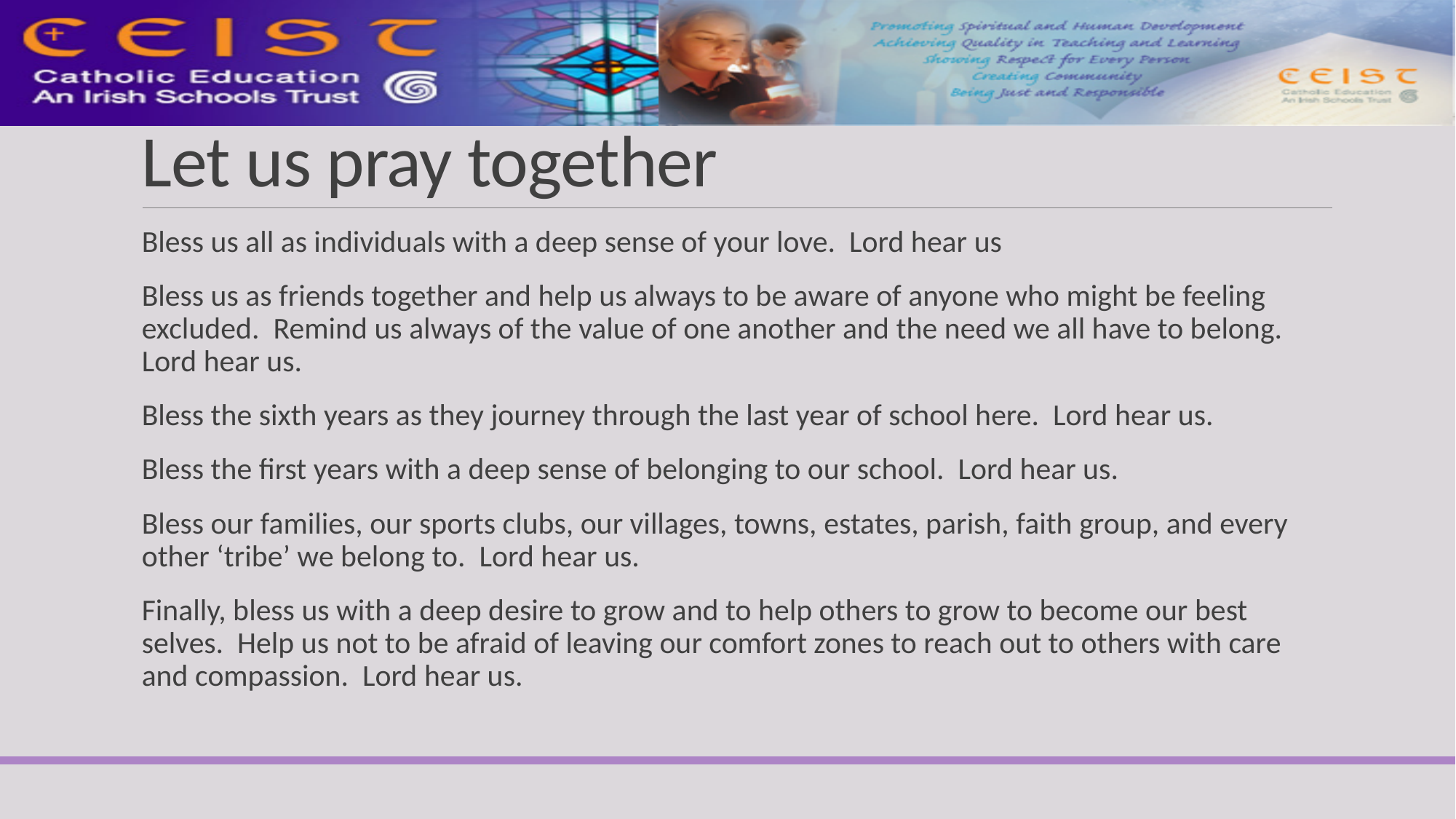

# Let us pray together
Bless us all as individuals with a deep sense of your love.  Lord hear us
Bless us as friends together and help us always to be aware of anyone who might be feeling excluded.  Remind us always of the value of one another and the need we all have to belong.  Lord hear us.
Bless the sixth years as they journey through the last year of school here.  Lord hear us.
Bless the first years with a deep sense of belonging to our school.  Lord hear us.
Bless our families, our sports clubs, our villages, towns, estates, parish, faith group, and every other ‘tribe’ we belong to.  Lord hear us.
Finally, bless us with a deep desire to grow and to help others to grow to become our best selves.  Help us not to be afraid of leaving our comfort zones to reach out to others with care and compassion.  Lord hear us.